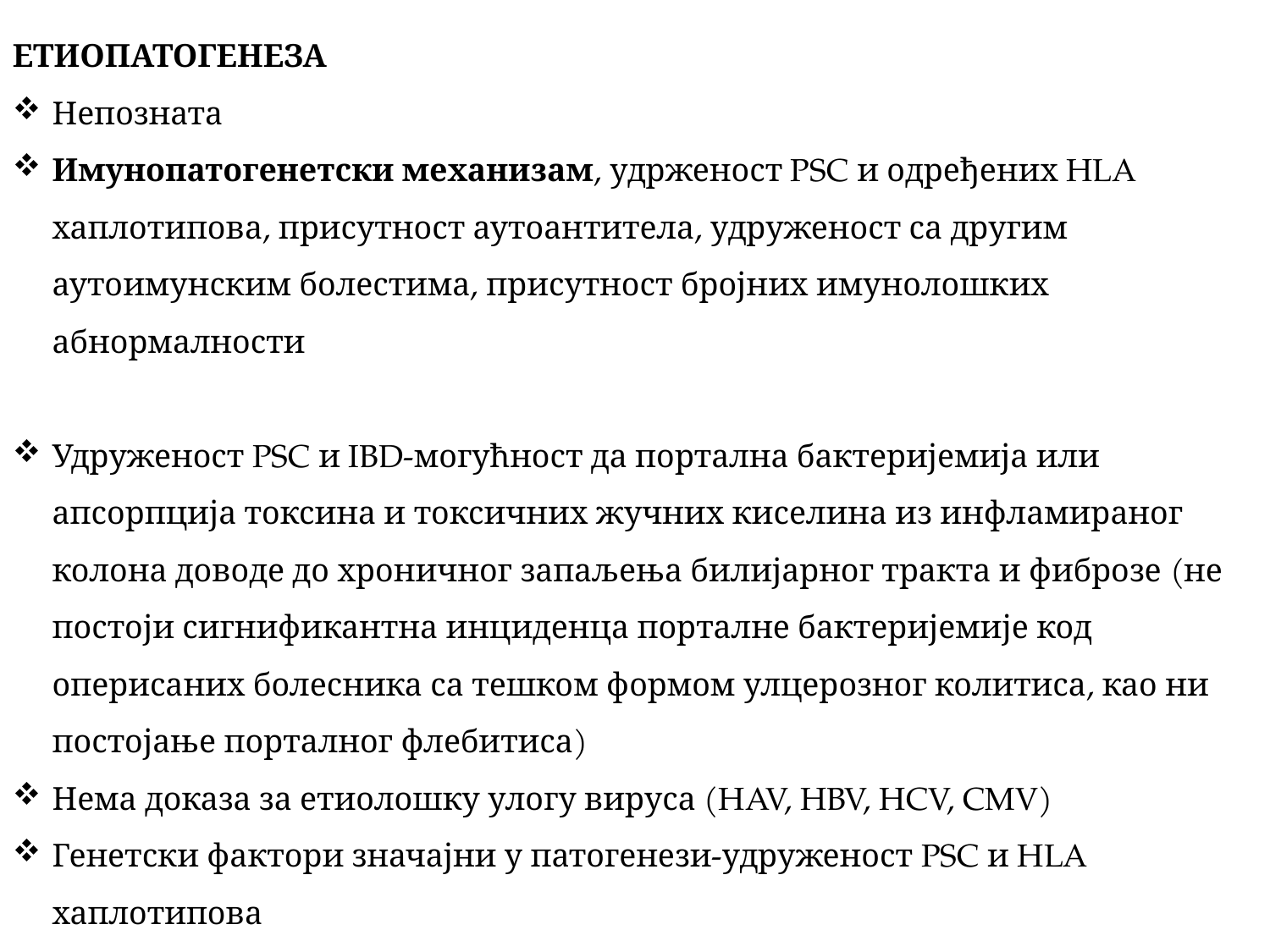

ЕТИОПАТОГЕНЕЗА
Непозната
Имунопатогенетски механизам, удрженост PSC и одређених HLA хаплотипова, присутност аутоантитела, удруженост са другим аутоимунским болестима, присутност бројних имунолошких абнормалности

Удруженост PSC и IBD-могућност да портална бактеријемија или апсорпција токсина и токсичних жучних киселина из инфламираног колона доводе до хроничног запаљења билијарног тракта и фиброзе (не постоји сигнификантна инциденца порталне бактеријемије код оперисаних болесника са тешком формом улцерозног колитиса, као ни постојање порталног флебитиса)
Нема доказа за етиолошку улогу вируса (HAV, HBV, HCV, CMV)
Генетски фактори значајни у патогенези-удруженост PSC и HLA хаплотипова